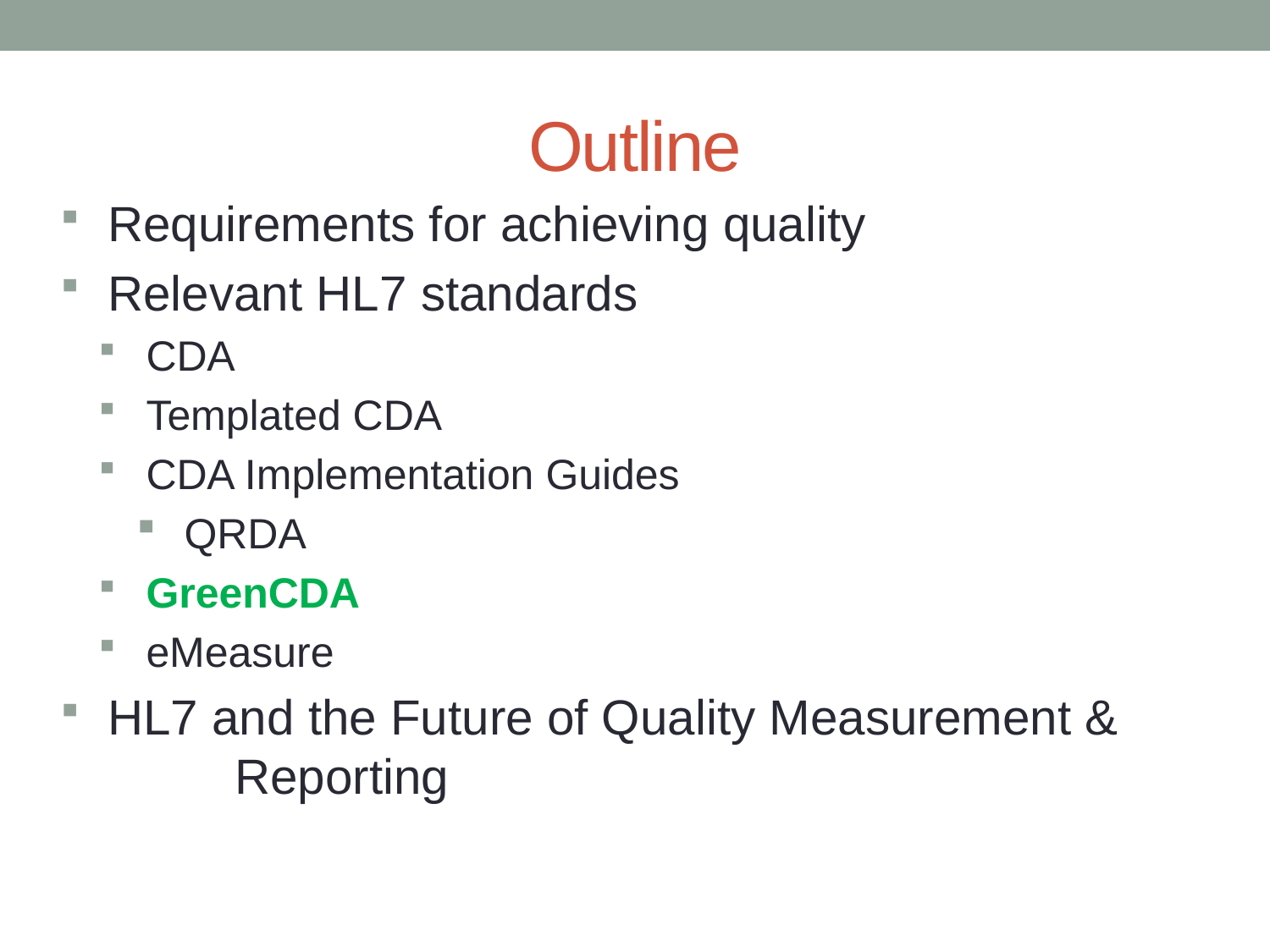

# Outline
Requirements for achieving quality
Relevant HL7 standards
CDA
Templated CDA
CDA Implementation Guides
QRDA
GreenCDA
eMeasure
HL7 and the Future of Quality Measurement & 	Reporting